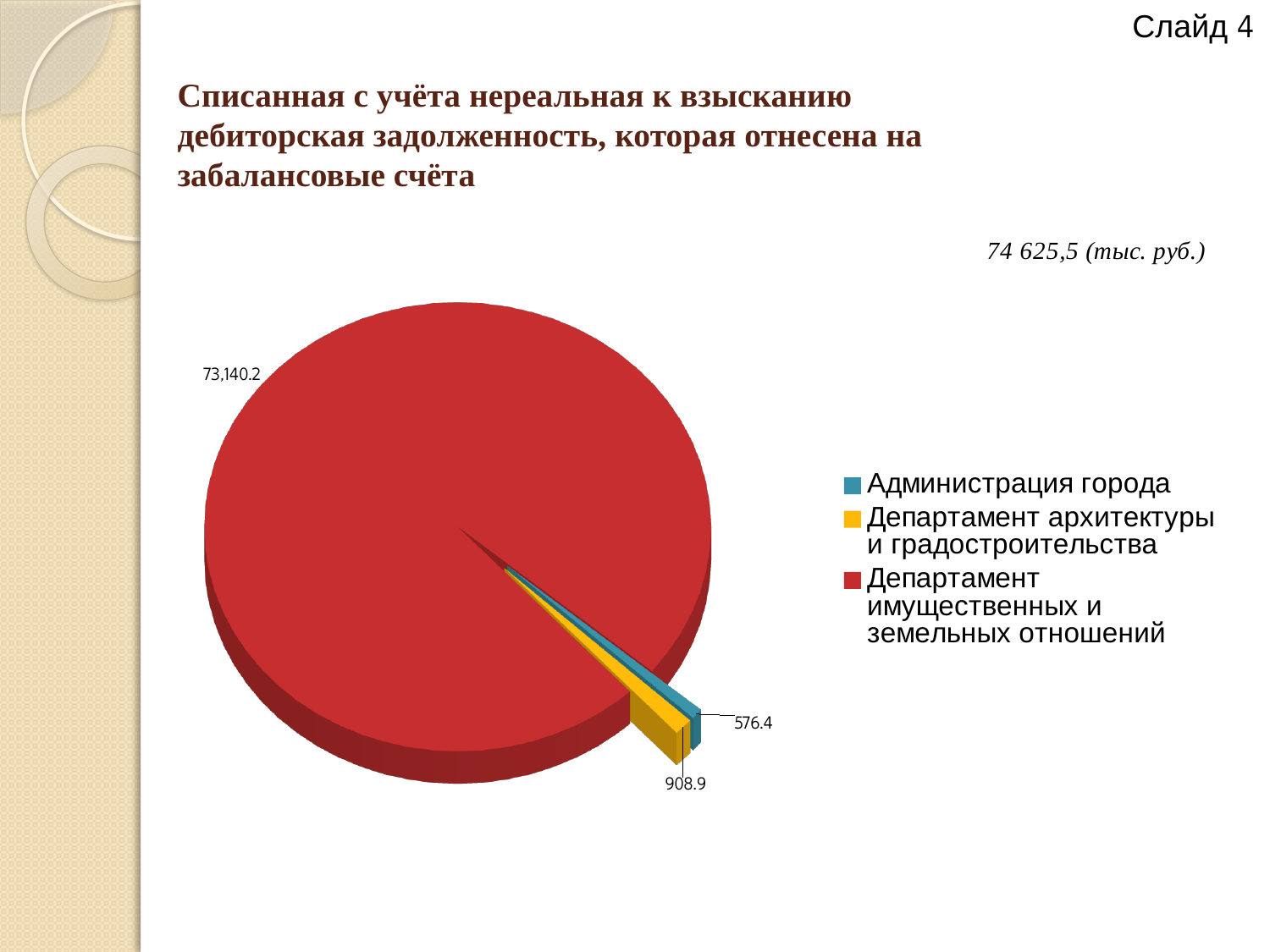

Слайд 4
# Списанная с учёта нереальная к взысканию дебиторская задолженность, которая отнесена на забалансовые счёта

[unsupported chart]